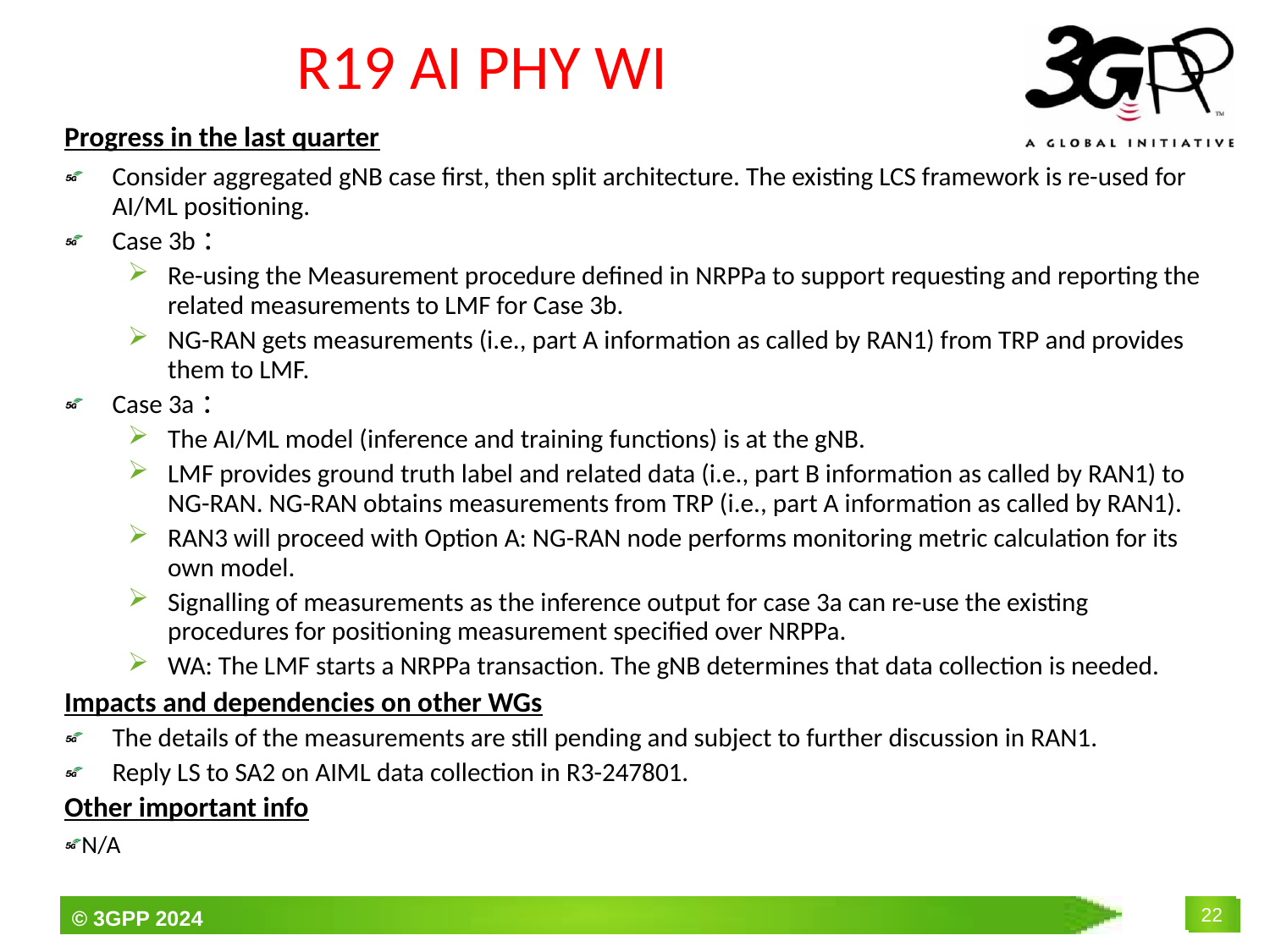

# R19 AI PHY WI
Progress in the last quarter
Consider aggregated gNB case first, then split architecture. The existing LCS framework is re-used for AI/ML positioning.
Case 3b：
Re-using the Measurement procedure defined in NRPPa to support requesting and reporting the related measurements to LMF for Case 3b.
NG-RAN gets measurements (i.e., part A information as called by RAN1) from TRP and provides them to LMF.
Case 3a：
The AI/ML model (inference and training functions) is at the gNB.
LMF provides ground truth label and related data (i.e., part B information as called by RAN1) to NG-RAN. NG-RAN obtains measurements from TRP (i.e., part A information as called by RAN1).
RAN3 will proceed with Option A: NG-RAN node performs monitoring metric calculation for its own model.
Signalling of measurements as the inference output for case 3a can re-use the existing procedures for positioning measurement specified over NRPPa.
WA: The LMF starts a NRPPa transaction. The gNB determines that data collection is needed.
Impacts and dependencies on other WGs
The details of the measurements are still pending and subject to further discussion in RAN1.
Reply LS to SA2 on AIML data collection in R3-247801.
Other important info
N/A

22